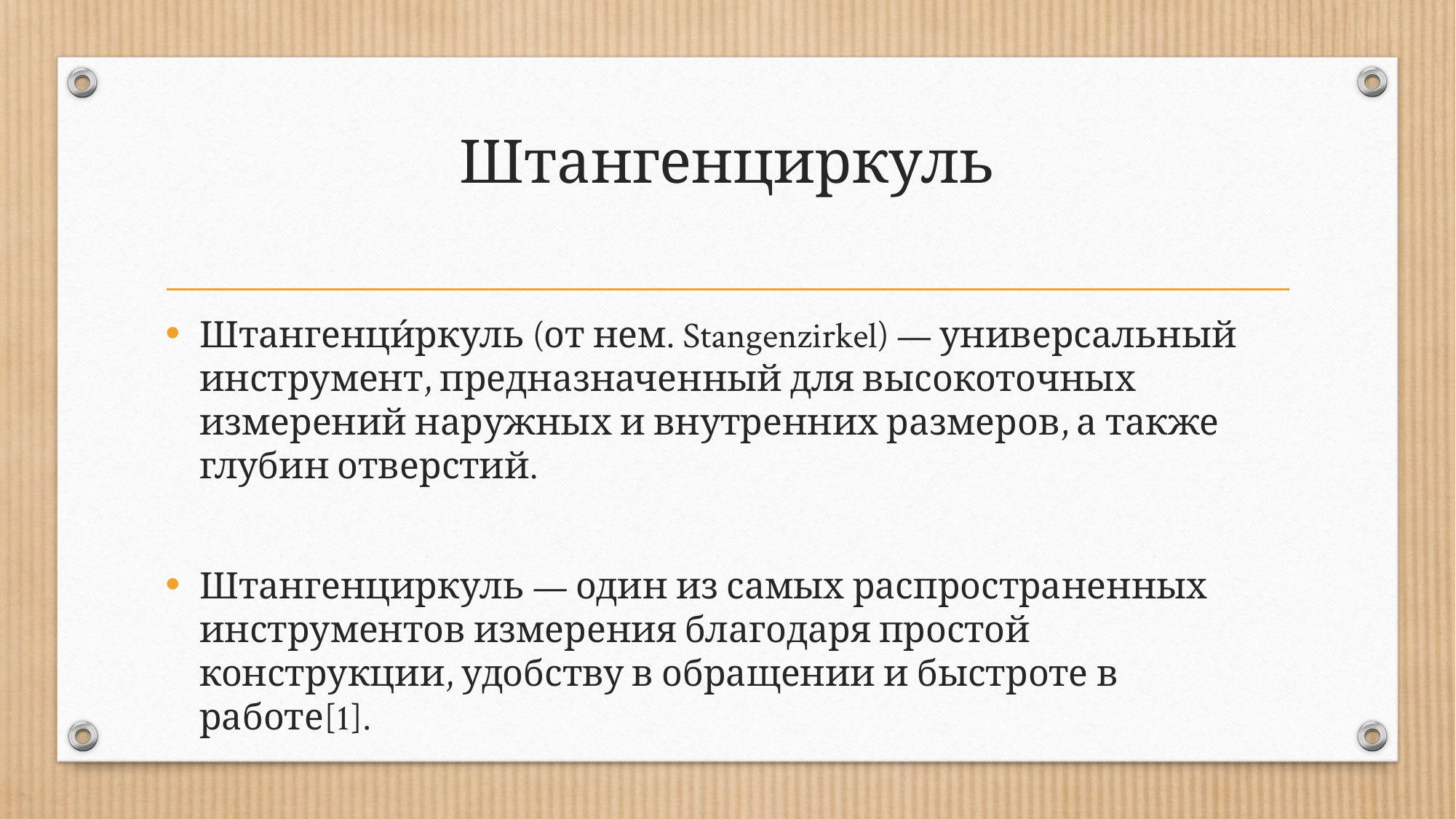

# Штангенциркуль
Штангенци́ркуль (от нем. Stangenzirkel) — универсальный инструмент, предназначенный для высокоточных измерений наружных и внутренних размеров, а также глубин отверстий.

Штангенциркуль — один из самых распространенных инструментов измерения благодаря простой конструкции, удобству в обращении и быстроте в работе[1].